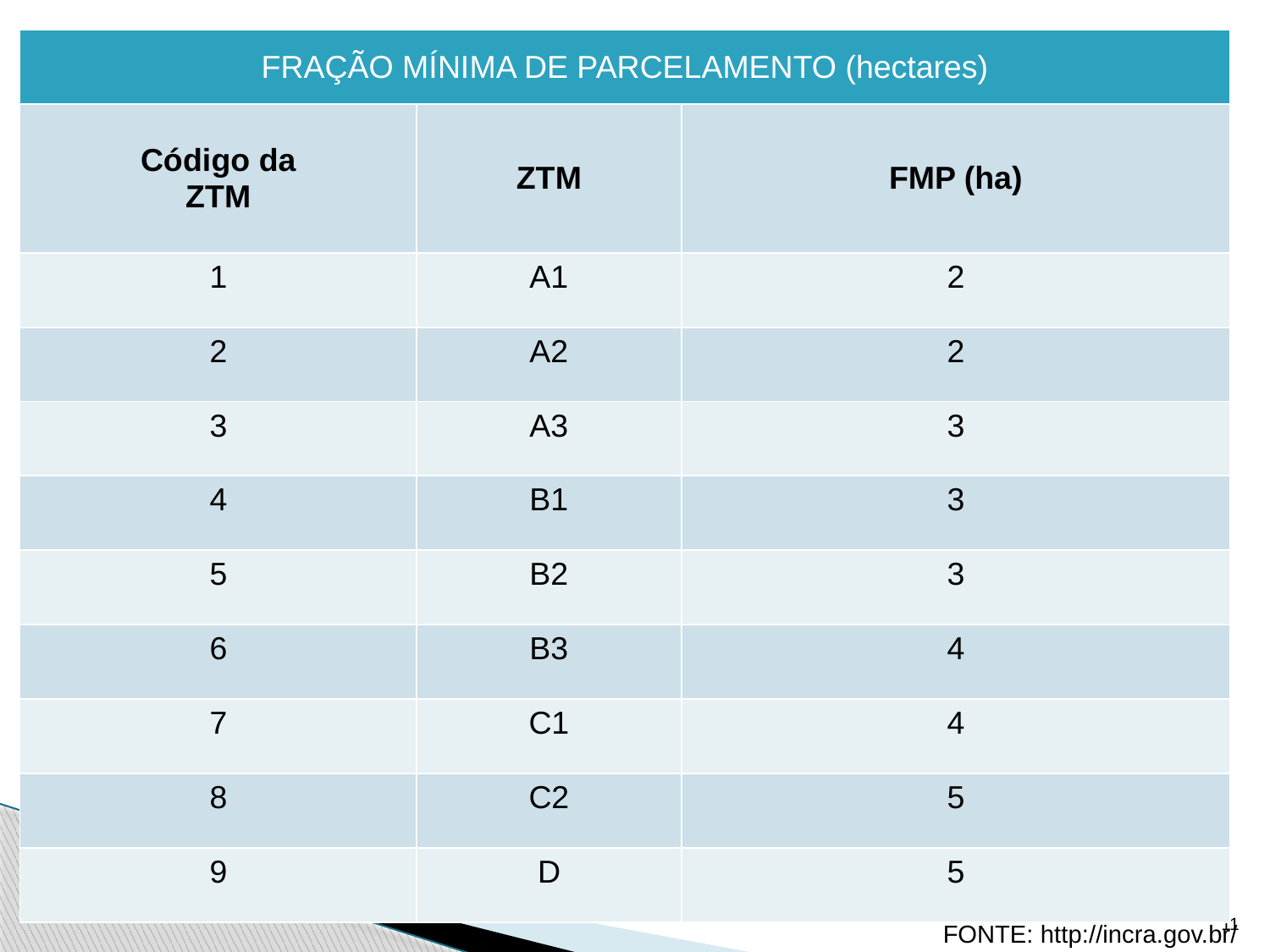

| FRAÇÃO MÍNIMA DE PARCELAMENTO (hectares) |  |  |
| --- | --- | --- |
| Código da ZTM | ZTM | FMP (ha) |
| 1 | A1 | 2 |
| 2 | A2 | 2 |
| 3 | A3 | 3 |
| 4 | B1 | 3 |
| 5 | B2 | 3 |
| 6 | B3 | 4 |
| 7 | C1 | 4 |
| 8 | C2 | 5 |
| 9 | D | 5 |
11
FONTE: http://incra.gov.br/